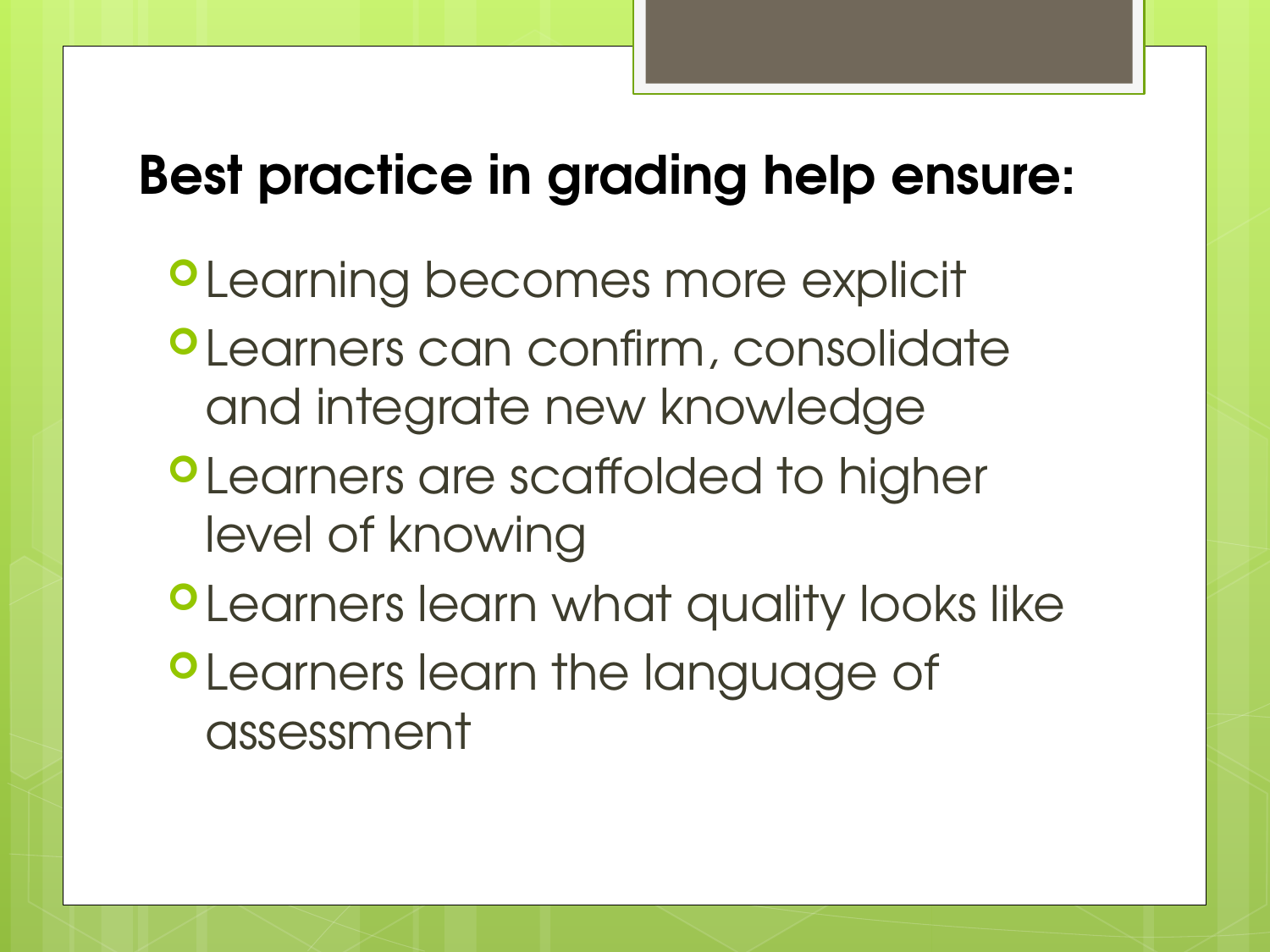

Best practice in grading help ensure:
Learning becomes more explicit
Learners can confirm, consolidate and integrate new knowledge
Learners are scaffolded to higher level of knowing
Learners learn what quality looks like
Learners learn the language of assessment